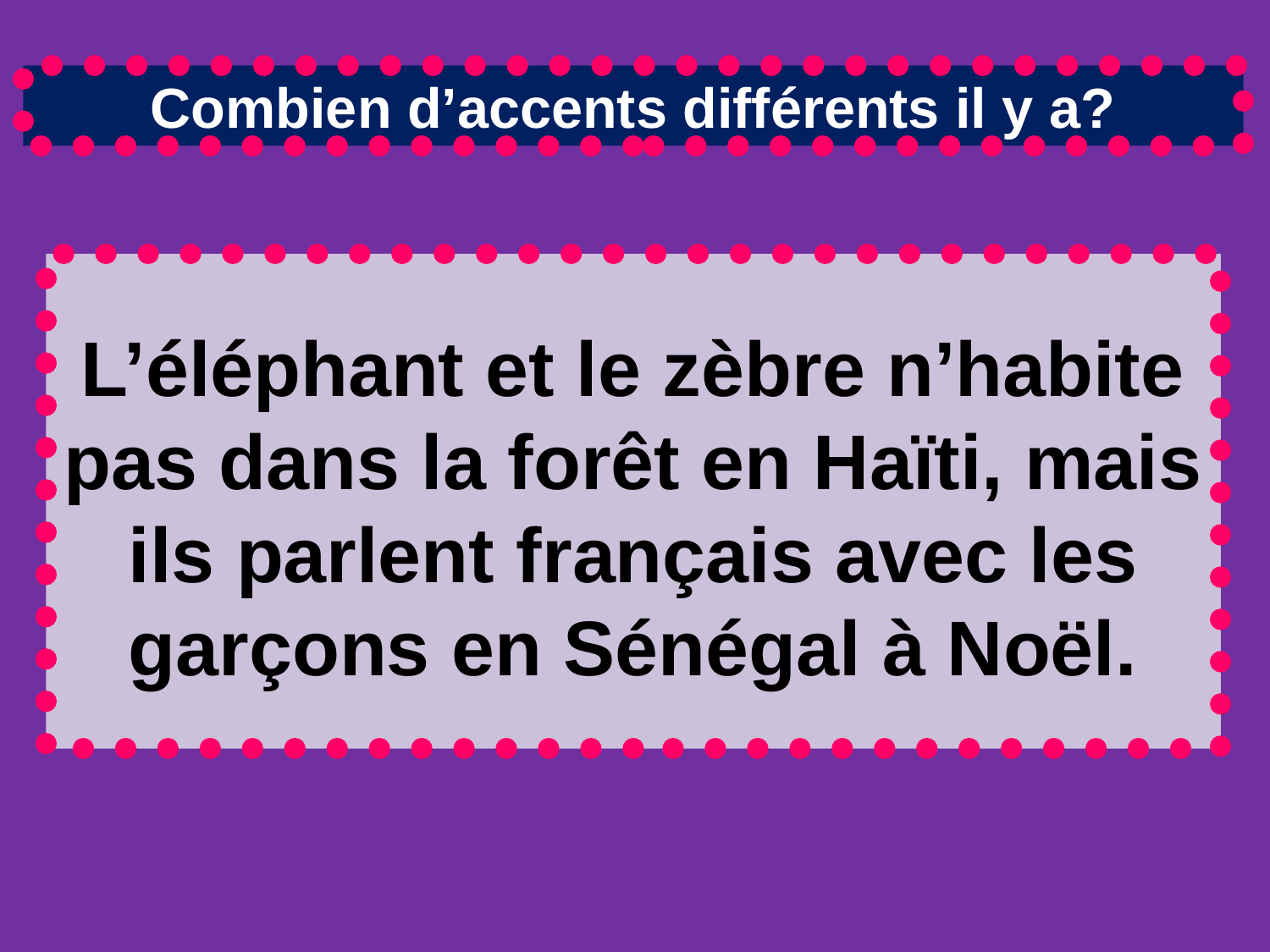

Combien d’accents différents il y a?

L’éléphant et le zèbre n’habite pas dans la forêt en Haïti, mais ils parlent français avec les garçons en Sénégal à Noël.